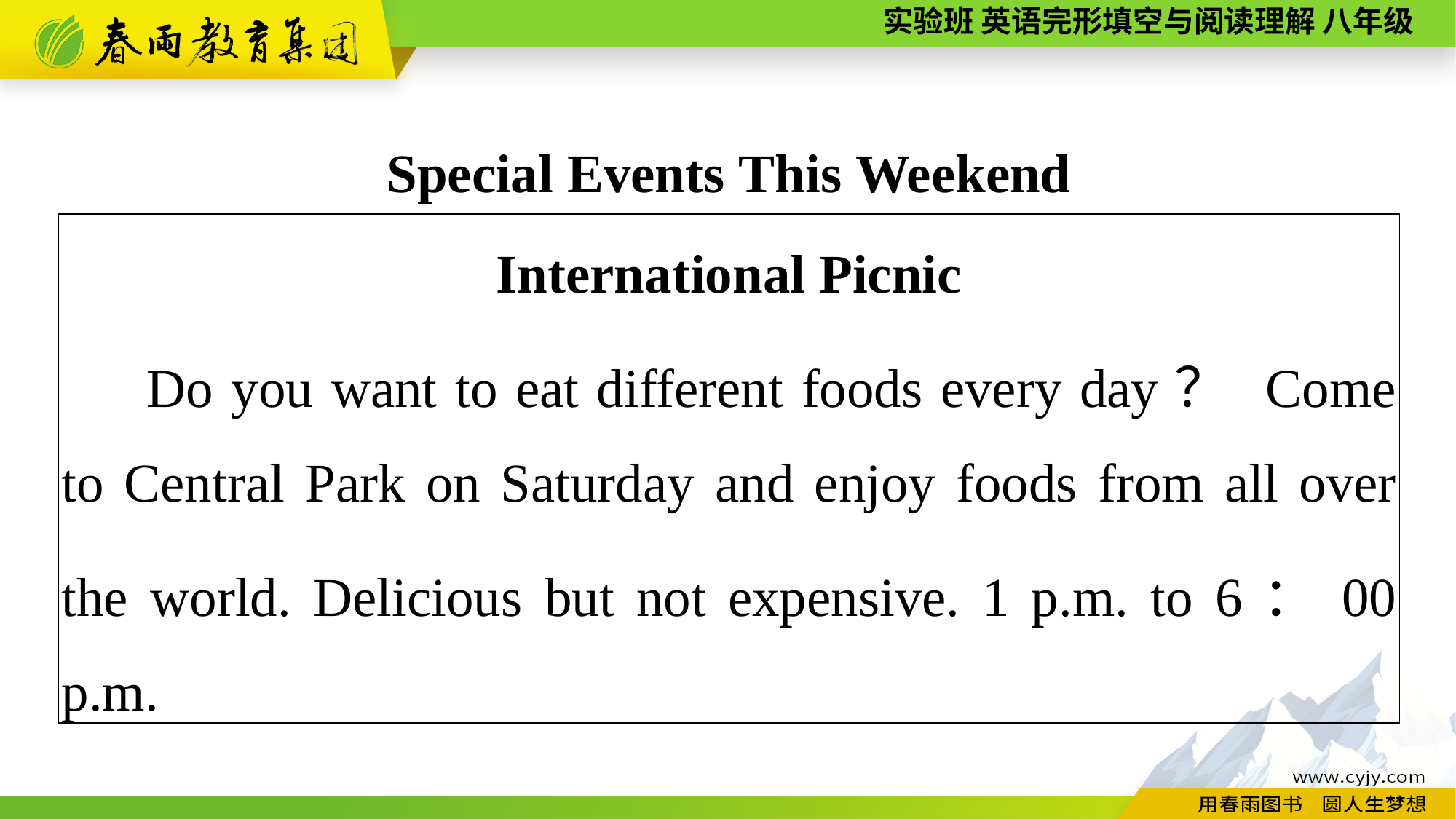

Special Events This Weekend
| International Picnic Do you want to eat different foods every day？ Come to Central Park on Saturday and enjoy foods from all over the world. Delicious but not expensive. 1 p.m. to 6：00 p.m. |
| --- |